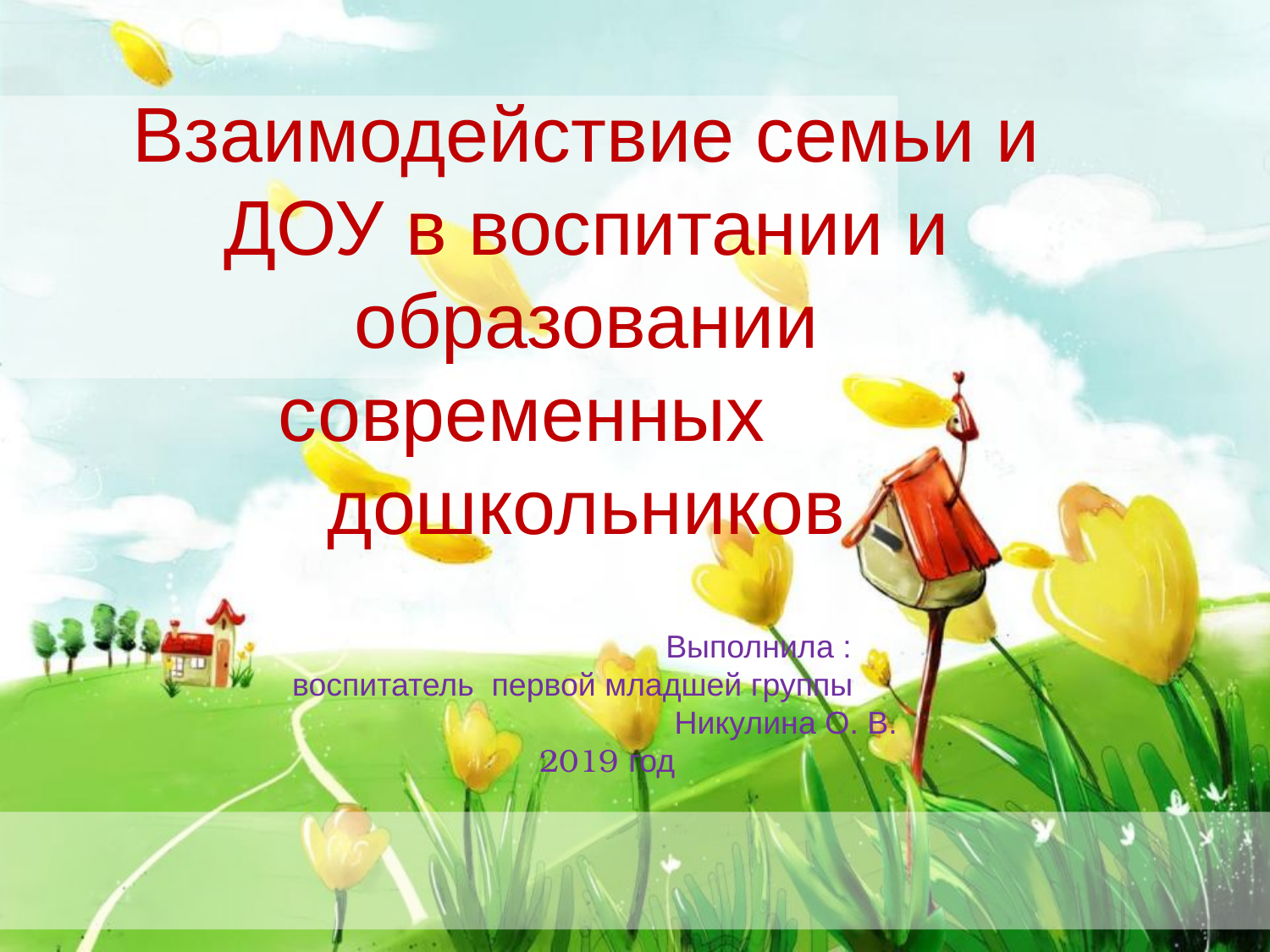

Взаимодействие семьи и ДОУ в воспитании и образовании современных       дошкольников

                                                             Выполнила :
                   воспитатель  первой младшей группы
                                                              Никулина О. В.
                                         2019 год